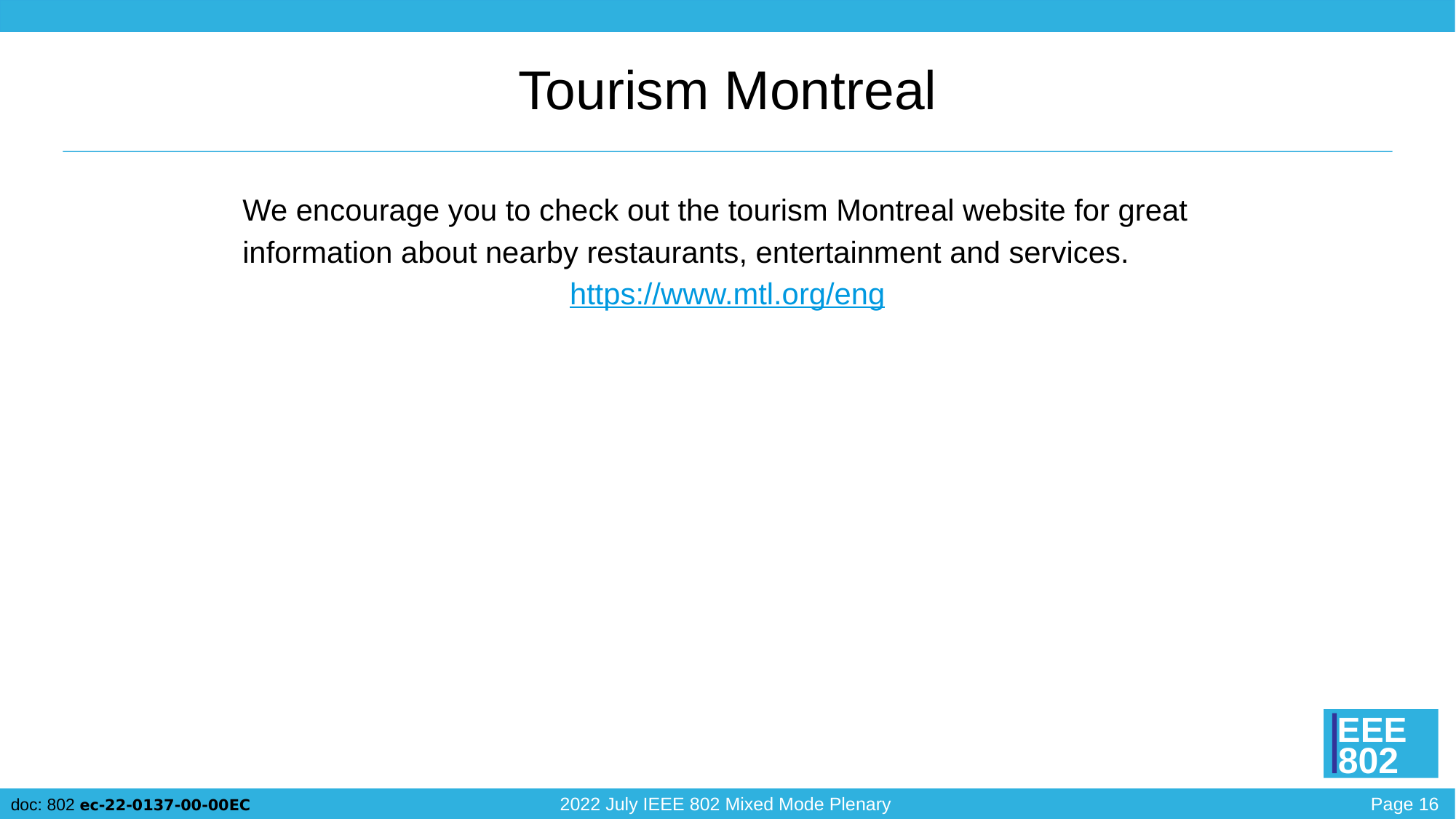

# Tourism Montreal
We encourage you to check out the tourism Montreal website for great information about nearby restaurants, entertainment and services.
https://www.mtl.org/eng